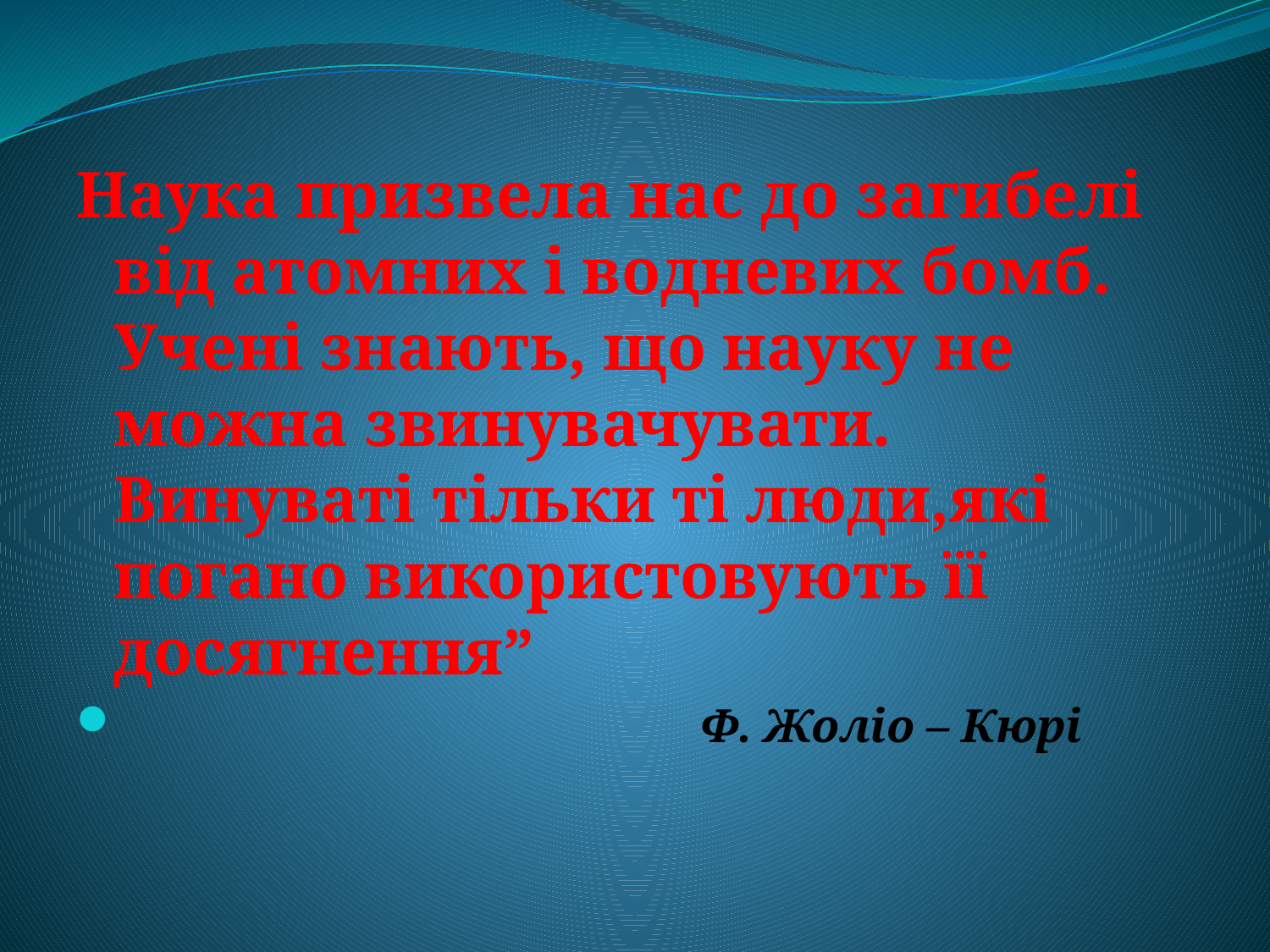

Наука призвела нас до загибелі від атомних і водневих бомб. Учені знають, що науку не можна звинувачувати. Винуваті тільки ті люди,які погано використовують її досягнення”
                                                 Ф. Жоліо – Кюрі